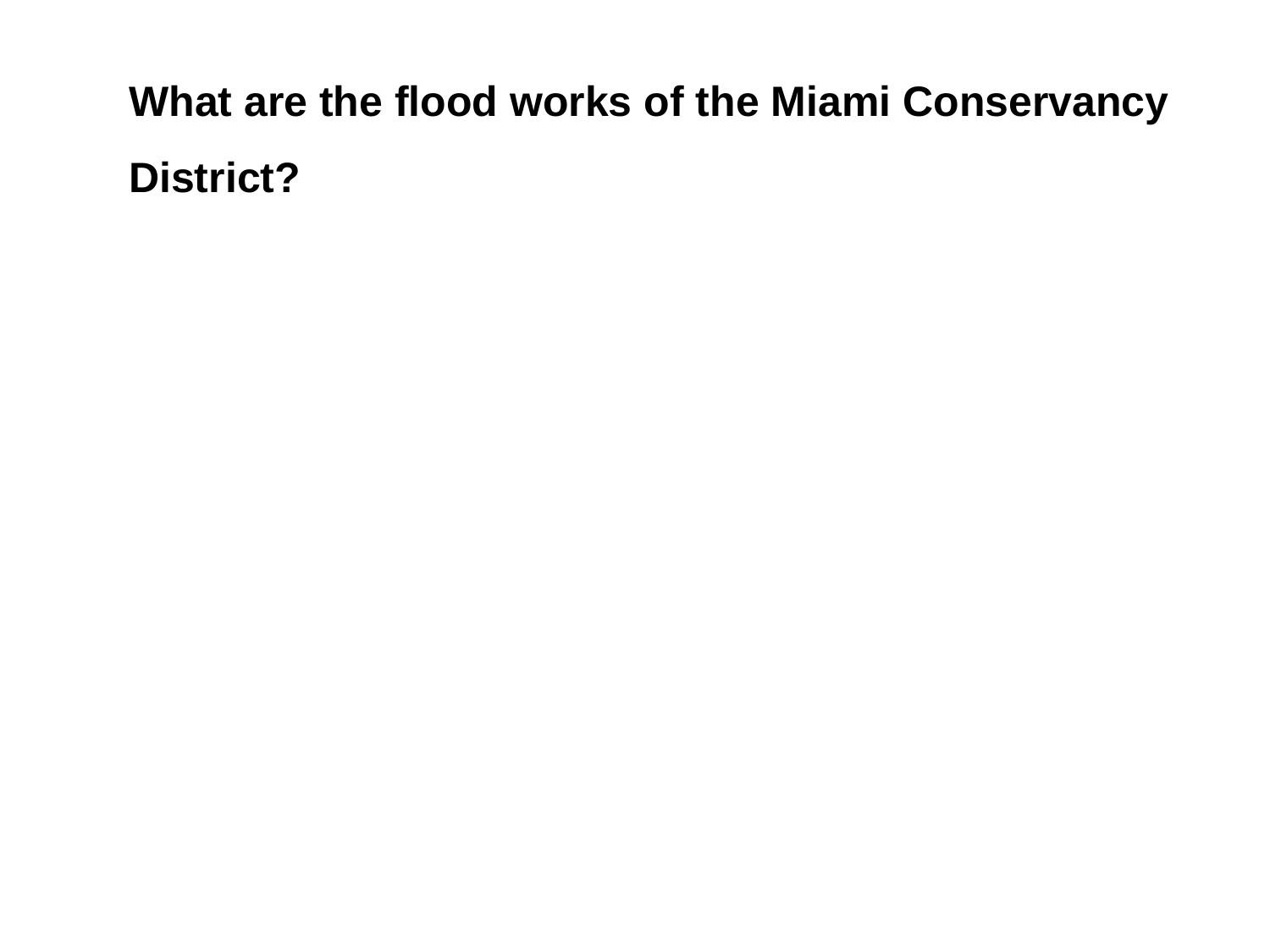

What are the flood works of the Miami Conservancy District?